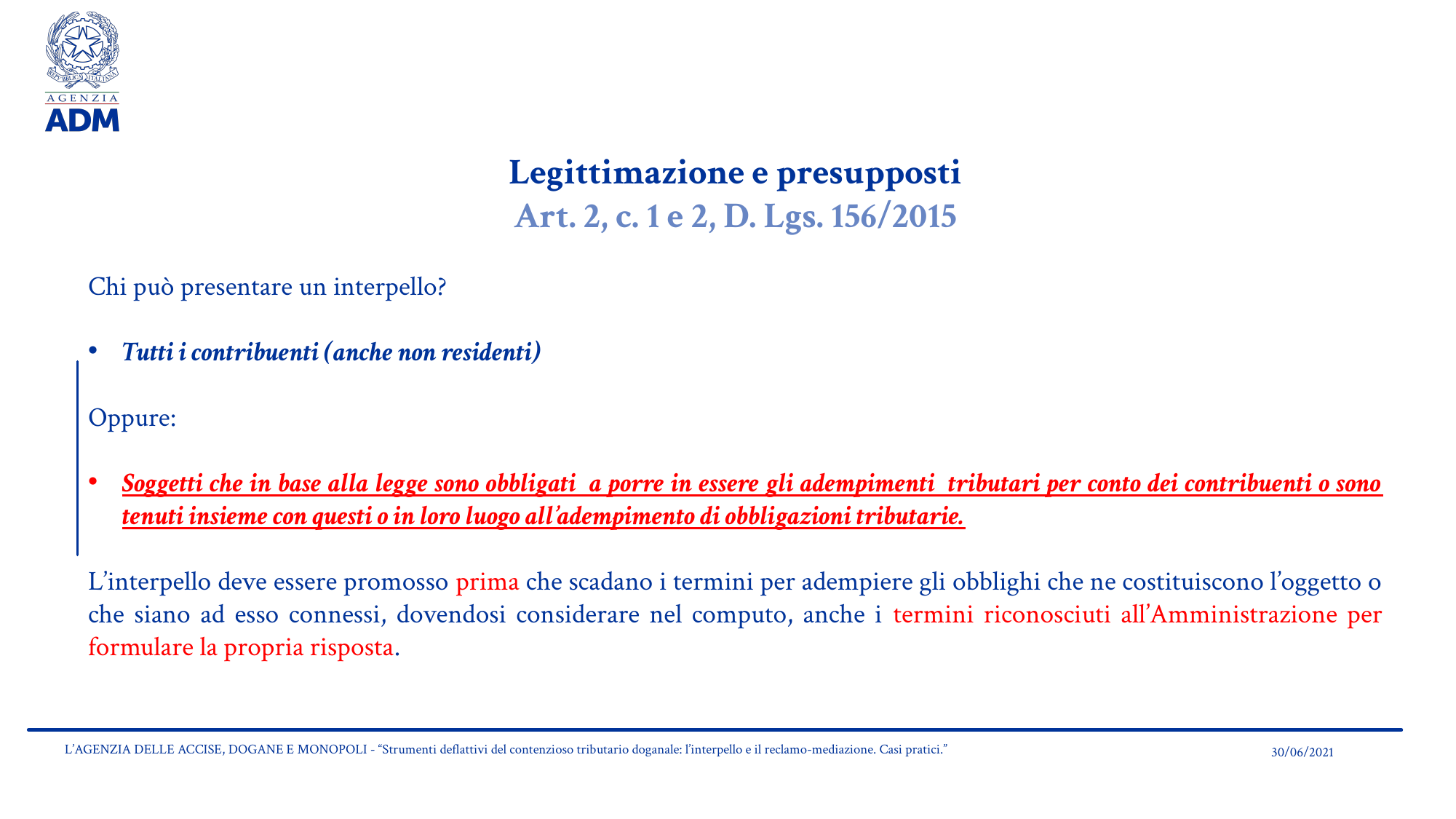

Legittimazione e presupposti
Art. 2, c. 1 e 2, D. Lgs. 156/2015

Chi può presentare un interpello?

Tutti i contribuenti (anche non residenti)

Oppure:

Soggetti che in base alla legge sono obbligati  a porre in essere gli adempimenti  tributari per conto dei contribuenti o sono tenuti insieme con questi o in loro luogo all’adempimento di obbligazioni tributarie.

L’interpello deve essere promosso prima che scadano i termini per adempiere gli obblighi che ne costituiscono l’oggetto o che siano ad esso connessi, dovendosi considerare nel computo, anche i termini riconosciuti all’Amministrazione per formulare la propria risposta.

L’AGENZIA DELLE ACCISE, DOGANE E MONOPOLI - “Strumenti deflattivi del contenzioso tributario doganale: l’interpello e il reclamo-mediazione. Casi pratici.”
30/06/2021